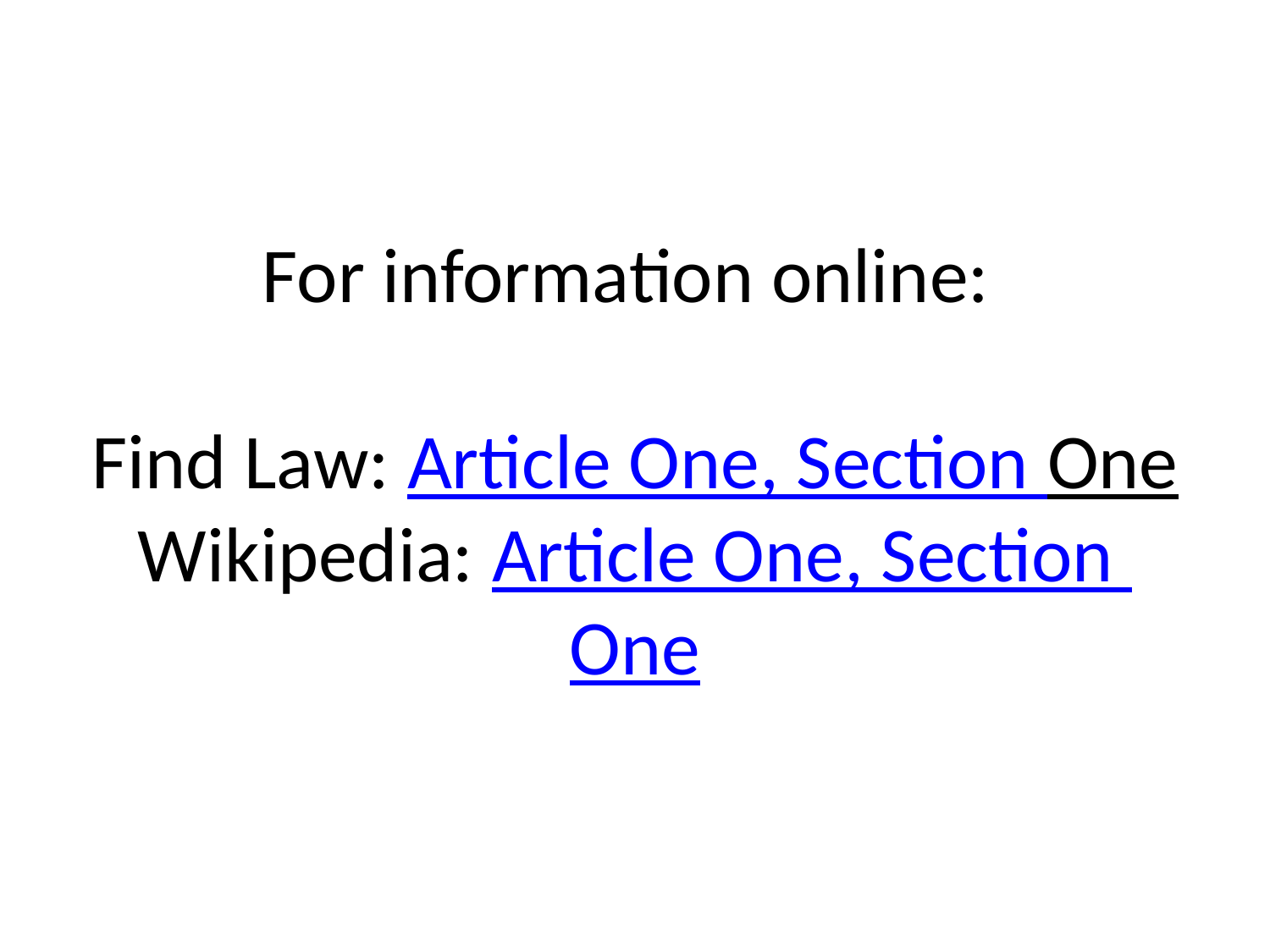

# For information online: Find Law: Article One, Section One Wikipedia: Article One, Section One